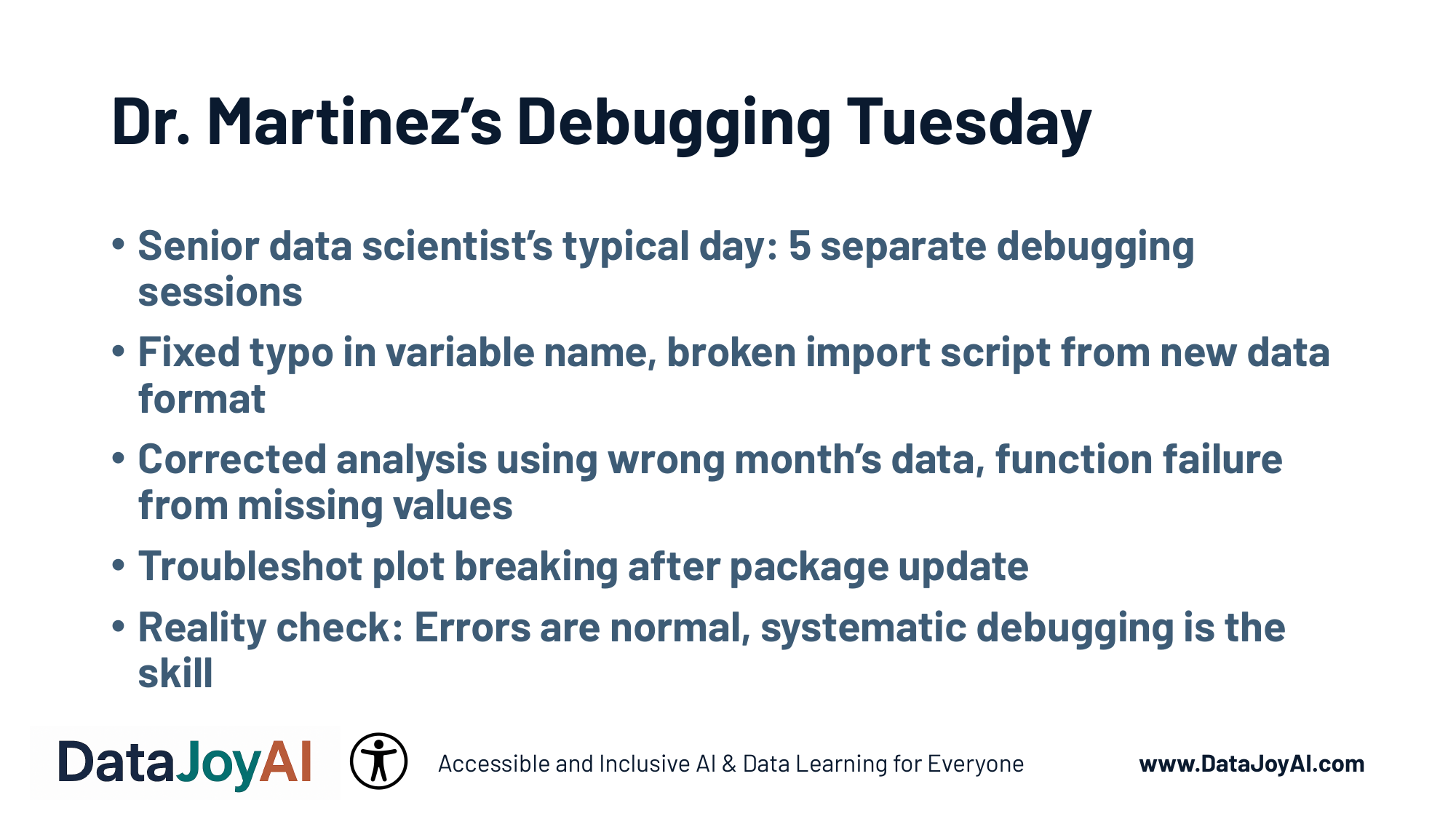

# Dr. Martinez’s Debugging Tuesday
Senior data scientist’s typical day: 5 separate debugging sessions
Fixed typo in variable name, broken import script from new data format
Corrected analysis using wrong month’s data, function failure from missing values
Troubleshot plot breaking after package update
Reality check: Errors are normal, systematic debugging is the skill